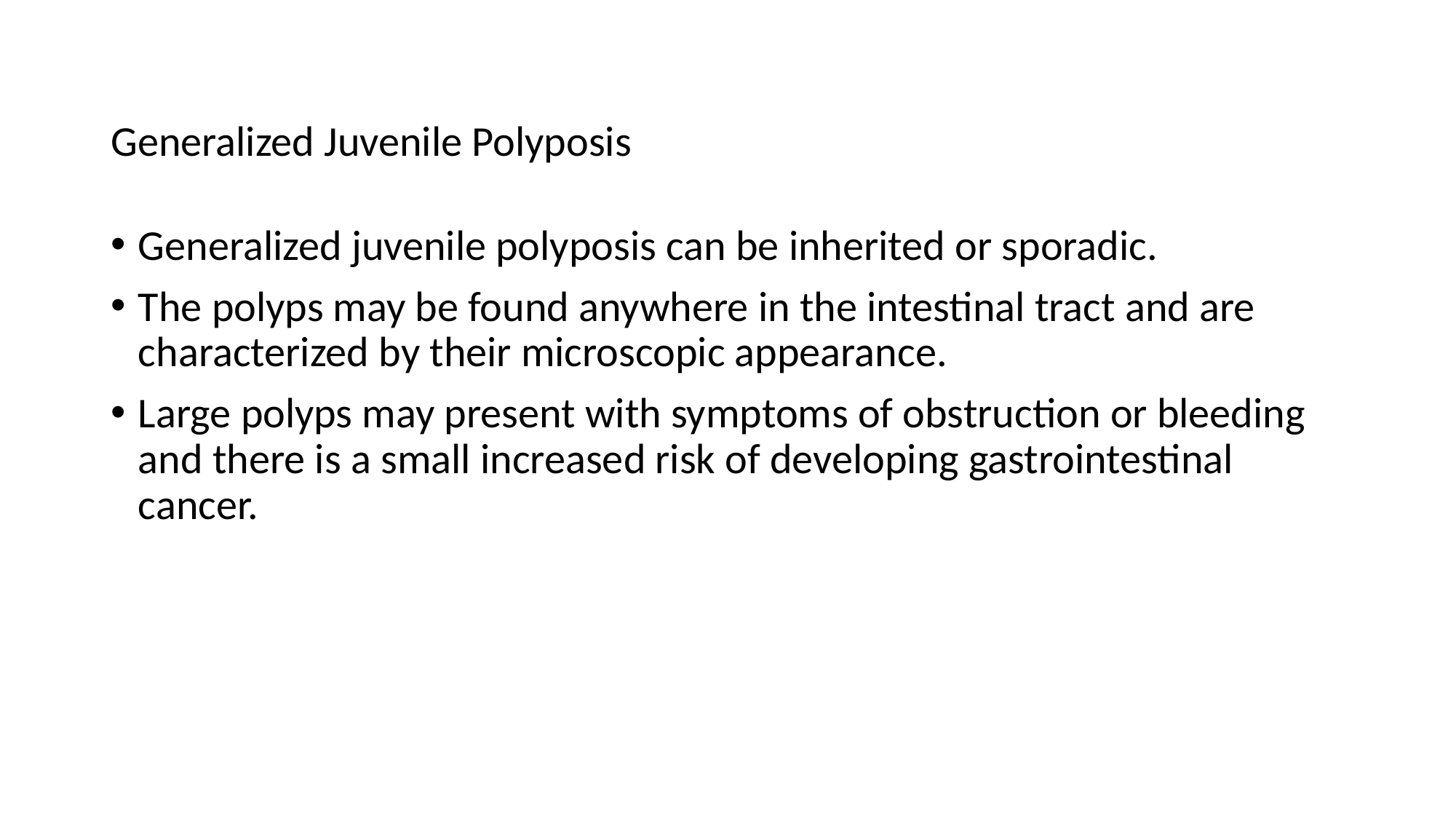

# Generalized Juvenile Polyposis
Generalized juvenile polyposis can be inherited or sporadic.
The polyps may be found anywhere in the intestinal tract and are characterized by their microscopic appearance.
Large polyps may present with symptoms of obstruction or bleeding and there is a small increased risk of developing gastrointestinal cancer.